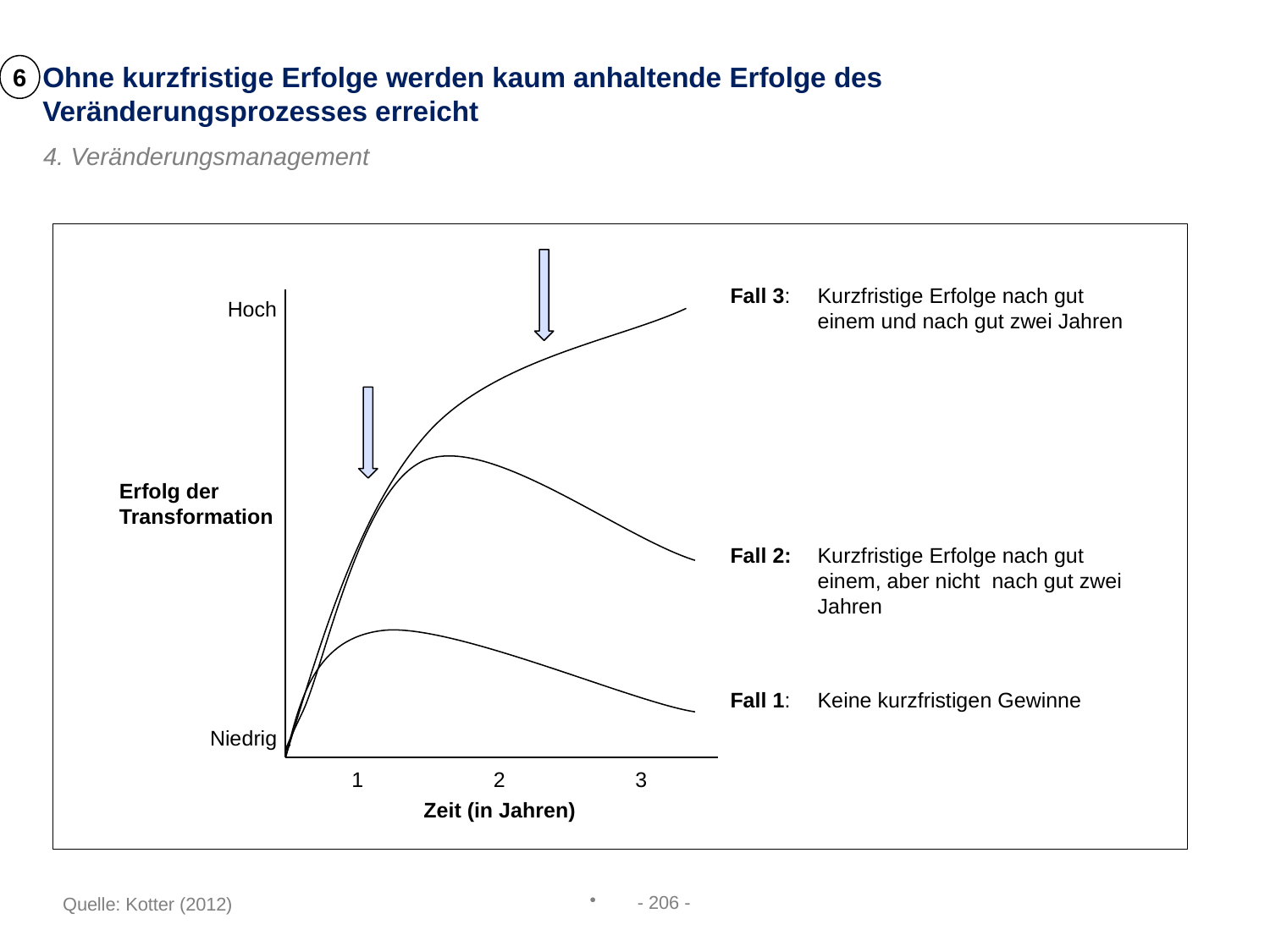

Ohne kurzfristige Erfolge werden kaum anhaltende Erfolge des Veränderungsprozesses erreicht

6
4. Veränderungsmanagement

Fall 3: 	Kurzfristige Erfolge nach gut einem und nach gut zwei Jahren
Hoch

Erfolg der
Transformation
Fall 2:  	Kurzfristige Erfolge nach gut einem, aber nicht  nach gut zwei Jahren

Fall 1: 	Keine kurzfristigen Gewinne
Niedrig
1
2
3
Zeit (in Jahren)
- 206 -
Quelle: Kotter (2012)